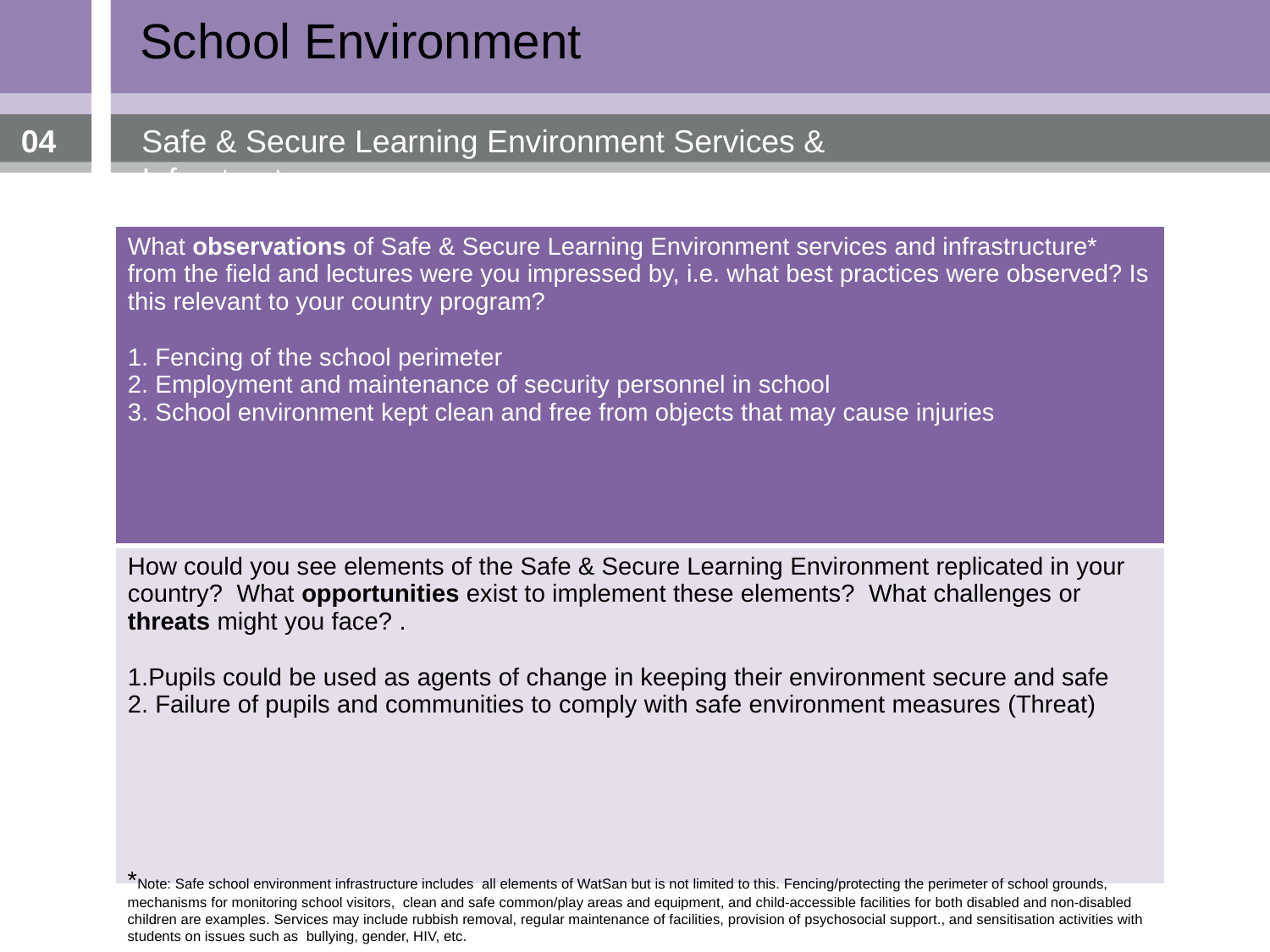

School Environment

04
Safe & Secure Learning Environment Services & Infrastructure
| What observations of Safe & Secure Learning Environment services and infrastructure\* from the field and lectures were you impressed by, i.e. what best practices were observed? Is this relevant to your country program? 1. Fencing of the school perimeter 2. Employment and maintenance of security personnel in school 3. School environment kept clean and free from objects that may cause injuries |
| --- |
| How could you see elements of the Safe & Secure Learning Environment replicated in your country? What opportunities exist to implement these elements? What challenges or threats might you face? . 1.Pupils could be used as agents of change in keeping their environment secure and safe 2. Failure of pupils and communities to comply with safe environment measures (Threat) |
*Note: Safe school environment infrastructure includes  all elements of WatSan but is not limited to this. Fencing/protecting the perimeter of school grounds, mechanisms for monitoring school visitors,  clean and safe common/play areas and equipment, and child-accessible facilities for both disabled and non-disabled children are examples. Services may include rubbish removal, regular maintenance of facilities, provision of psychosocial support., and sensitisation activities with students on issues such as  bullying, gender, HIV, etc.